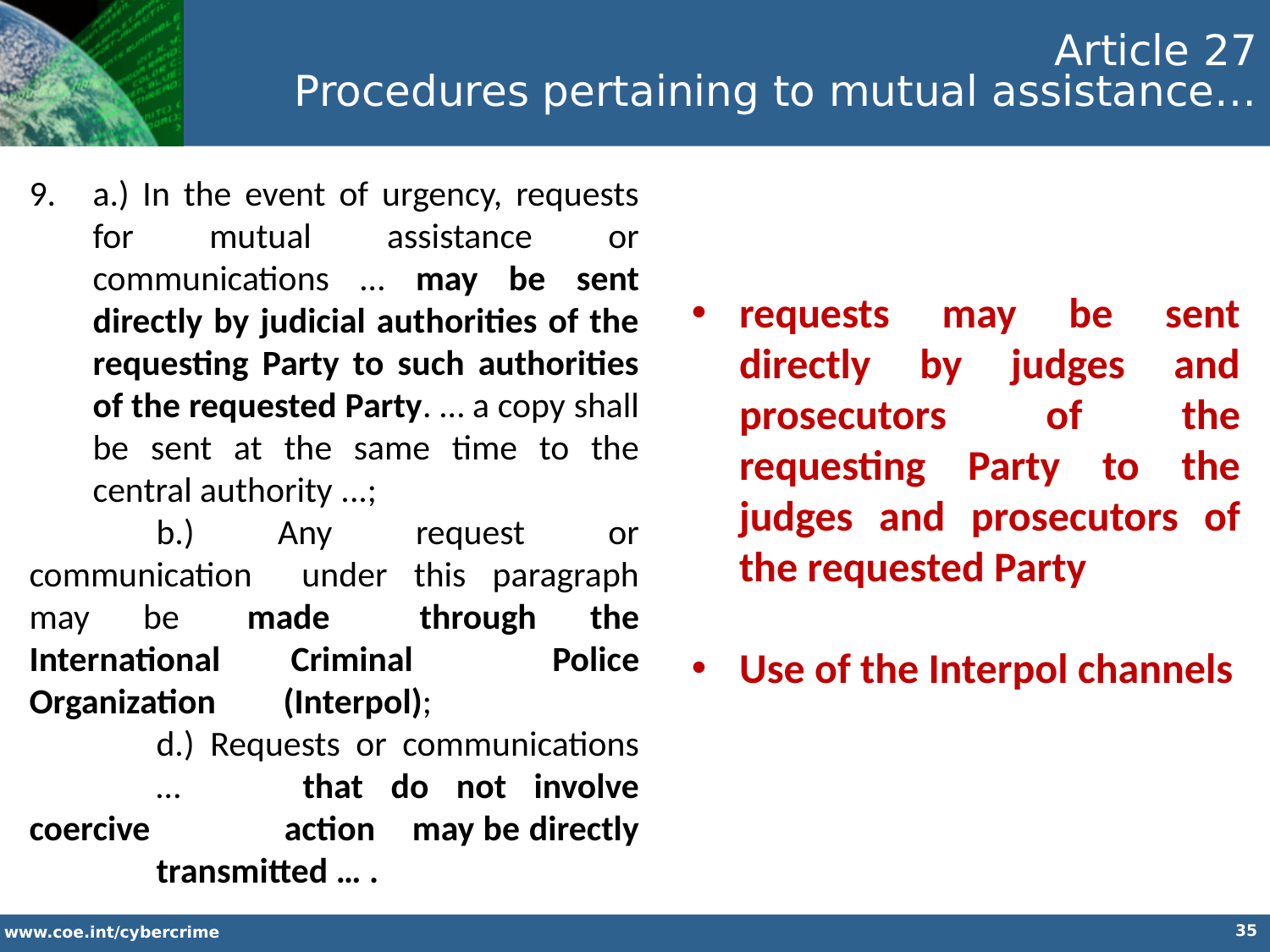

Article 27
Procedures pertaining to mutual assistance…
a.) In the event of urgency, requests for mutual assistance or communications … may be sent directly by judicial authorities of the requesting Party to such authorities of the requested Party. … a copy shall be sent at the same time to the central authority ...;
	b.) Any request or communication 	under this paragraph may be 	made 	through the International 	Criminal 	Police Organization 	(Interpol);
	d.) Requests or communications 	… 	that do not involve coercive 	action 	may be directly 	transmitted … .
requests may be sent directly by judges and prosecutors of the requesting Party to the judges and prosecutors of the requested Party

Use of the Interpol channels
35